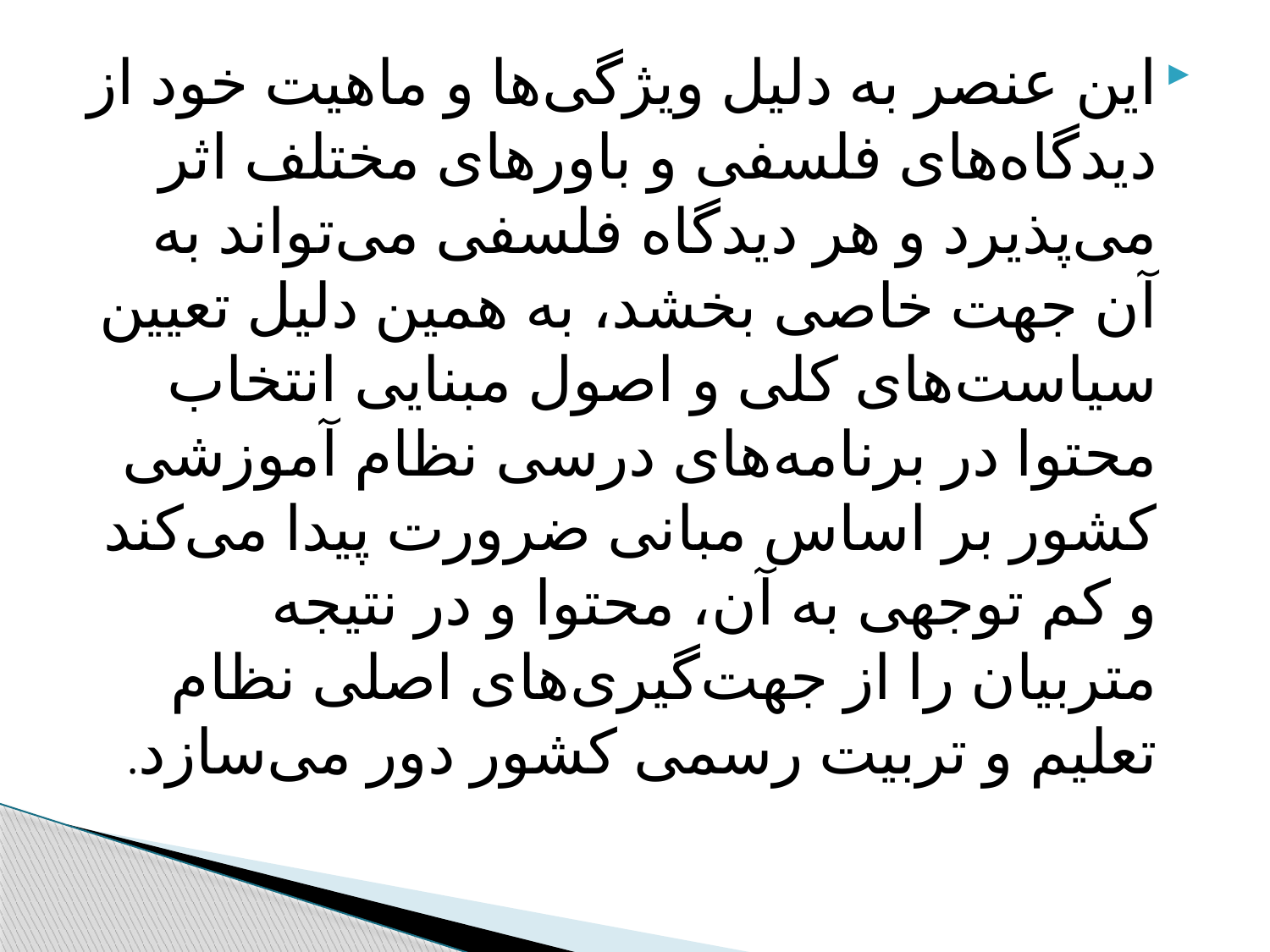

این عنصر به دلیل ویژگی‌ها و ماهیت خود از دیدگاه‌های فلسفی و باورهای مختلف اثر می‌پذیرد و هر دیدگاه فلسفی می‌تواند به آن جهت خاصی ‌بخشد، به همین دلیل تعیین سیاست‌های کلی و اصول مبنایی انتخاب محتوا در برنامه‌های درسی نظام آموزشی کشور بر اساس مبانی ضرورت پیدا می‌کند و کم توجهی به آن، محتوا و در نتیجه متربیان را از جهت‌گیری‌های اصلی نظام تعلیم و تربیت رسمی کشور دور می‌سازد.